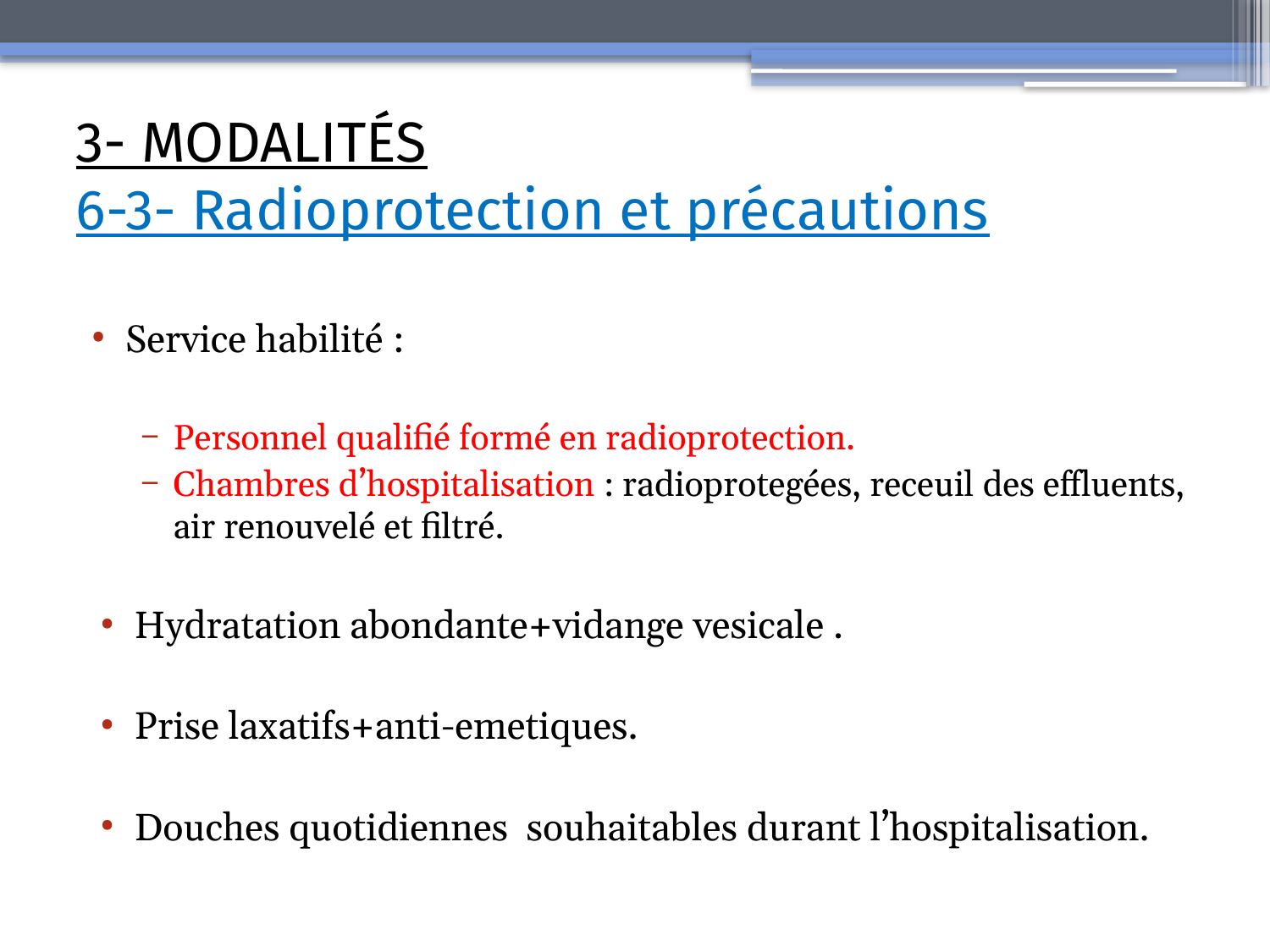

# 3- MODALITÉS 6-3- Radioprotection et précautions

Service habilité :

Personnel qualifié formé en radioprotection.
Chambres d’hospitalisation : radioprotegées, receuil des effluents, air renouvelé et filtré.

Hydratation abondante+vidange vesicale .

Prise laxatifs+anti-emetiques.

Douches quotidiennes  souhaitables durant l’hospitalisation.